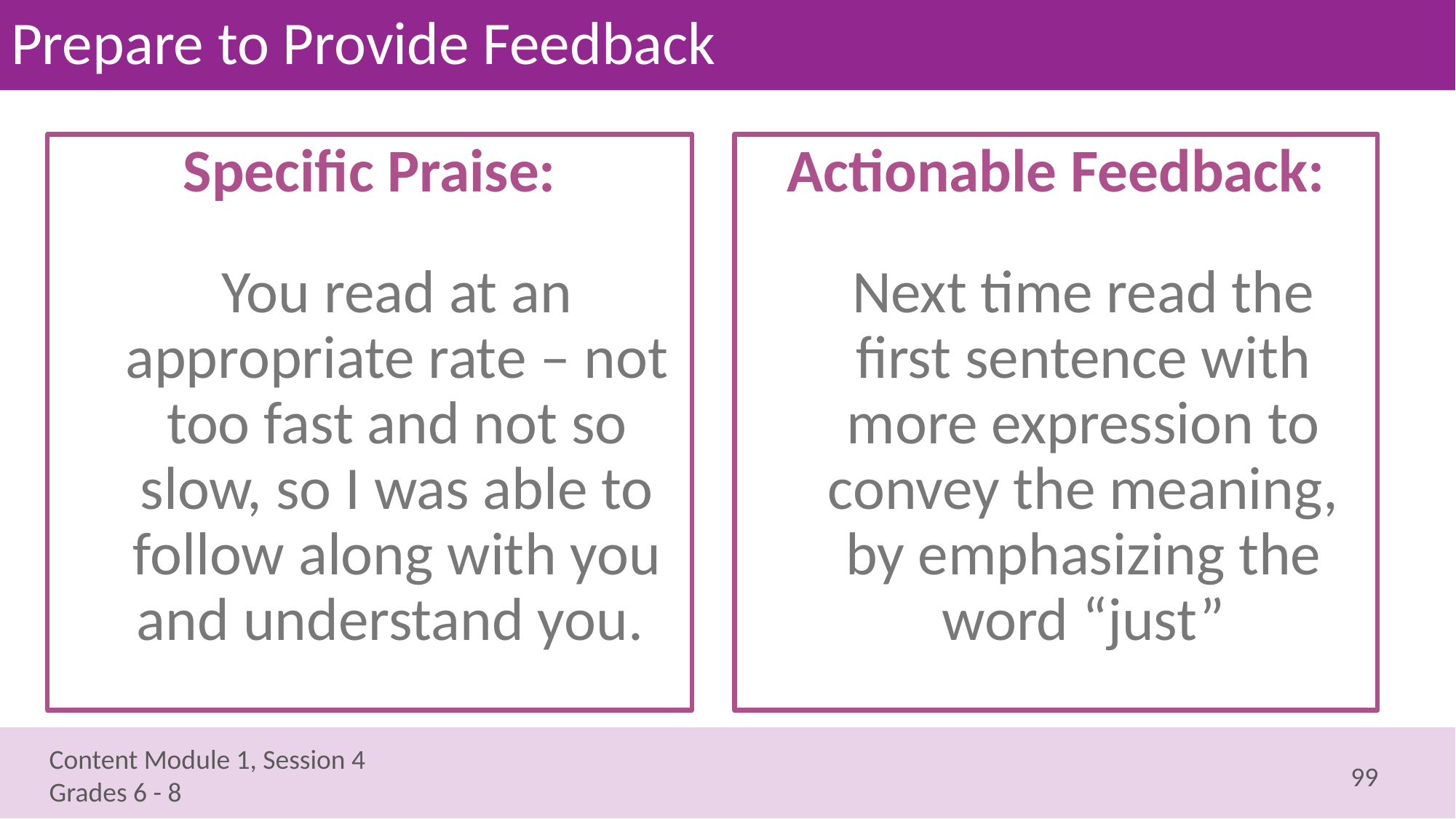

# Prepare to Provide Feedback
Specific Praise:

You read at an appropriate rate – not too fast and not so slow, so I was able to follow along with you and understand you.

Actionable Feedback:

Next time read the first sentence with more expression to convey the meaning, by emphasizing the word “just”

99